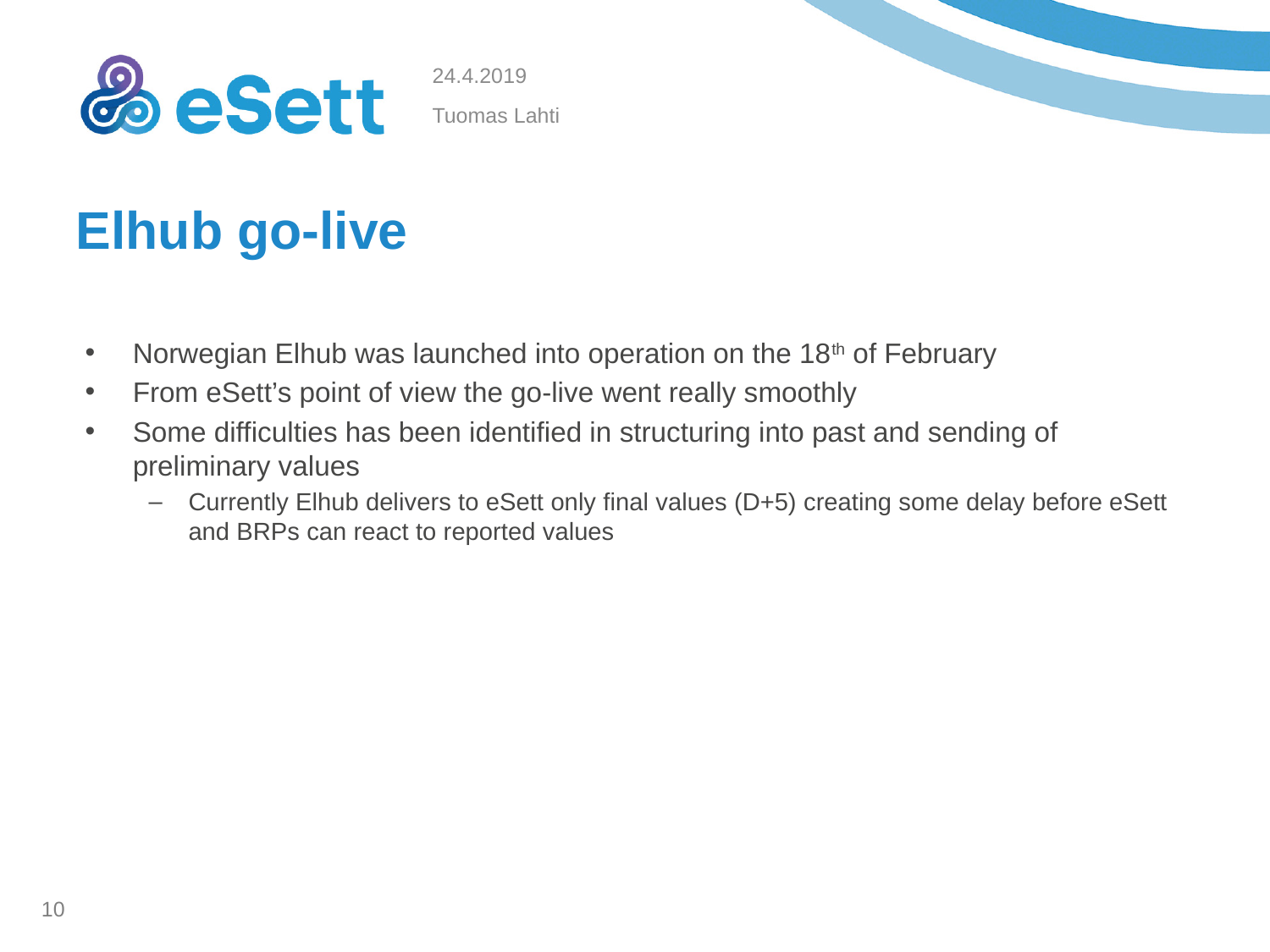

24.4.2019
Tuomas Lahti
# Elhub go-live
Norwegian Elhub was launched into operation on the 18th of February
From eSett’s point of view the go-live went really smoothly
Some difficulties has been identified in structuring into past and sending of preliminary values
Currently Elhub delivers to eSett only final values (D+5) creating some delay before eSett and BRPs can react to reported values